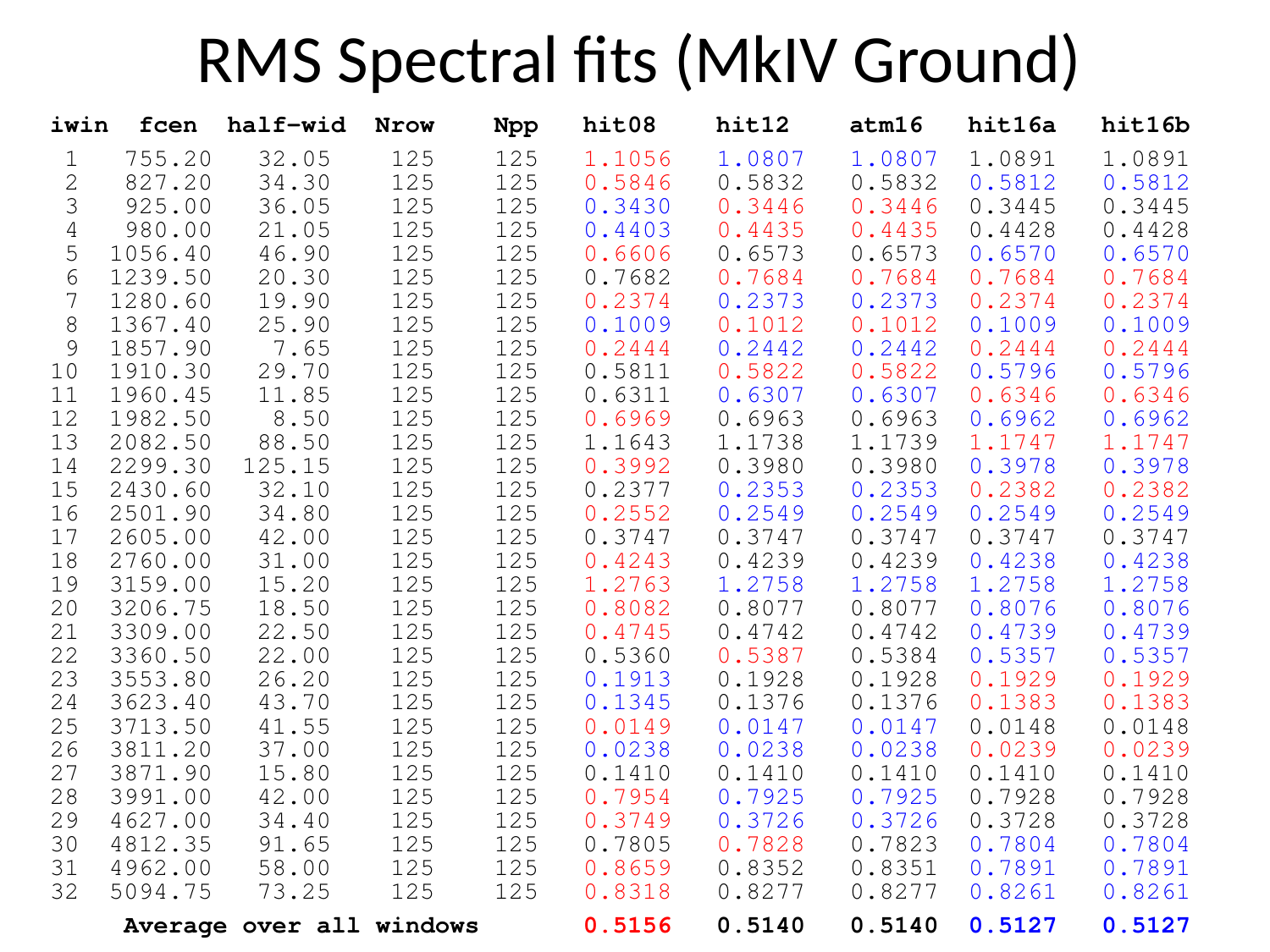

# RMS Spectral fits (MkIV Ground)
iwin  fcen  half-wid  Nrow    Npp   hit08    hit12    atm16   hit16a   hit16b
 1   755.20   32.05    125    125   1.1056   1.0807   1.0807  1.0891   1.0891
 2   827.20   34.30    125    125   0.5846   0.5832   0.5832  0.5812   0.5812
 3   925.00   36.05    125    125   0.3430   0.3446   0.3446  0.3445   0.3445
 4   980.00   21.05    125    125   0.4403   0.4435   0.4435  0.4428   0.4428
 5  1056.40   46.90    125    125   0.6606   0.6573   0.6573  0.6570   0.6570
 6  1239.50   20.30    125    125   0.7682   0.7684   0.7684  0.7684   0.7684
 7  1280.60   19.90    125    125   0.2374   0.2373   0.2373  0.2374   0.2374
 8  1367.40   25.90    125    125   0.1009   0.1012   0.1012  0.1009   0.1009
 9  1857.90    7.65    125    125   0.2444   0.2442   0.2442  0.2444   0.2444
10  1910.30   29.70    125    125   0.5811   0.5822   0.5822  0.5796   0.5796
11  1960.45   11.85    125    125   0.6311   0.6307   0.6307  0.6346   0.6346
12  1982.50    8.50    125    125   0.6969   0.6963   0.6963  0.6962   0.6962
13  2082.50   88.50    125    125   1.1643   1.1738   1.1739  1.1747   1.1747
14  2299.30  125.15    125    125   0.3992   0.3980   0.3980  0.3978   0.3978
15  2430.60   32.10    125    125   0.2377   0.2353   0.2353  0.2382   0.2382
16  2501.90   34.80    125    125   0.2552   0.2549   0.2549  0.2549   0.2549
17  2605.00   42.00    125    125   0.3747   0.3747   0.3747  0.3747   0.3747
18  2760.00   31.00    125    125   0.4243   0.4239   0.4239  0.4238   0.4238
19  3159.00   15.20    125    125   1.2763   1.2758   1.2758  1.2758   1.2758
20  3206.75   18.50    125    125   0.8082   0.8077   0.8077  0.8076   0.8076
21  3309.00   22.50    125    125   0.4745   0.4742   0.4742  0.4739   0.4739
22  3360.50   22.00    125    125   0.5360   0.5387   0.5384  0.5357   0.5357
23  3553.80   26.20    125    125   0.1913   0.1928   0.1928  0.1929   0.1929
24  3623.40   43.70    125    125   0.1345   0.1376   0.1376  0.1383   0.1383
25  3713.50   41.55    125    125   0.0149   0.0147   0.0147  0.0148   0.0148
26  3811.20   37.00    125    125   0.0238   0.0238   0.0238  0.0239   0.0239
27  3871.90   15.80    125    125   0.1410   0.1410   0.1410  0.1410   0.1410
28  3991.00   42.00    125    125   0.7954   0.7925   0.7925  0.7928   0.7928
29  4627.00   34.40    125    125   0.3749   0.3726   0.3726  0.3728   0.3728
30  4812.35   91.65    125    125   0.7805   0.7828   0.7823  0.7804   0.7804
31  4962.00   58.00    125    125   0.8659   0.8352   0.8351  0.7891   0.7891
32  5094.75   73.25    125    125   0.8318   0.8277   0.8277  0.8261   0.8261
     Average over all windows       0.5156   0.5140   0.5140  0.5127   0.5127